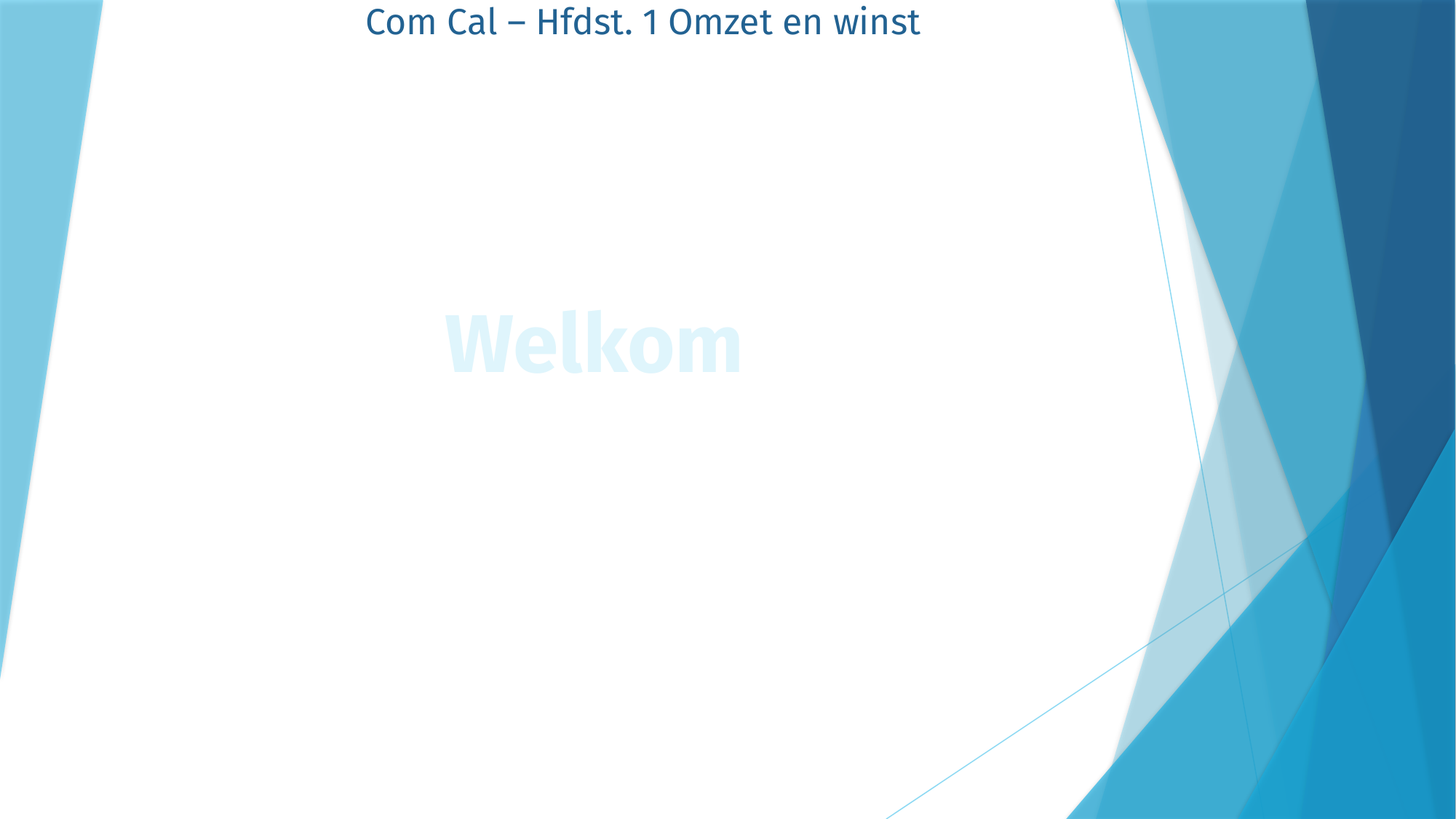

Com Cal – Hfdst. 1 Omzet en winst
Welkom